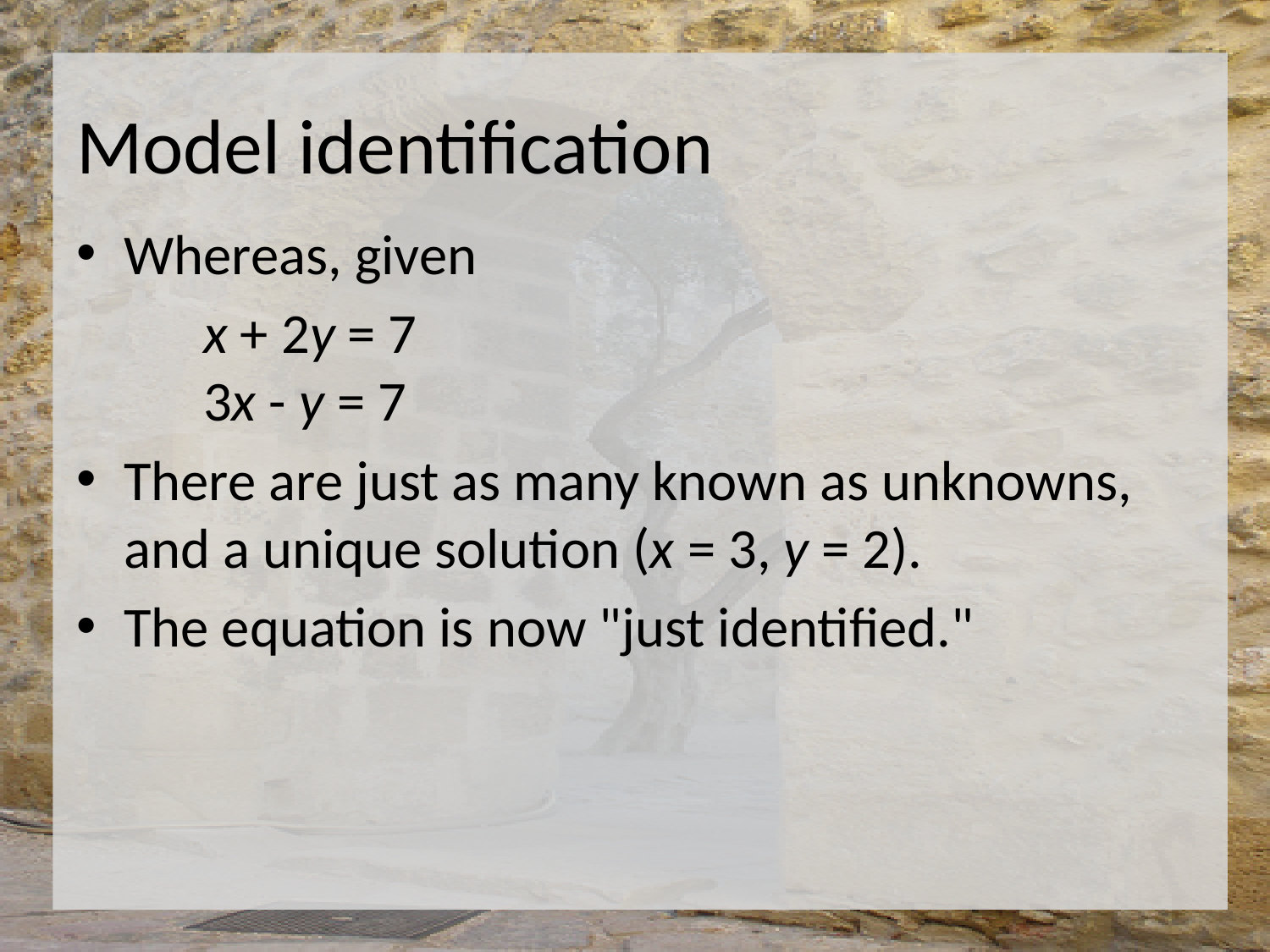

# Model identification
Whereas, given
	x + 2y = 7
	3x - y = 7
There are just as many known as unknowns, and a unique solution (x = 3, y = 2).
The equation is now "just identified."